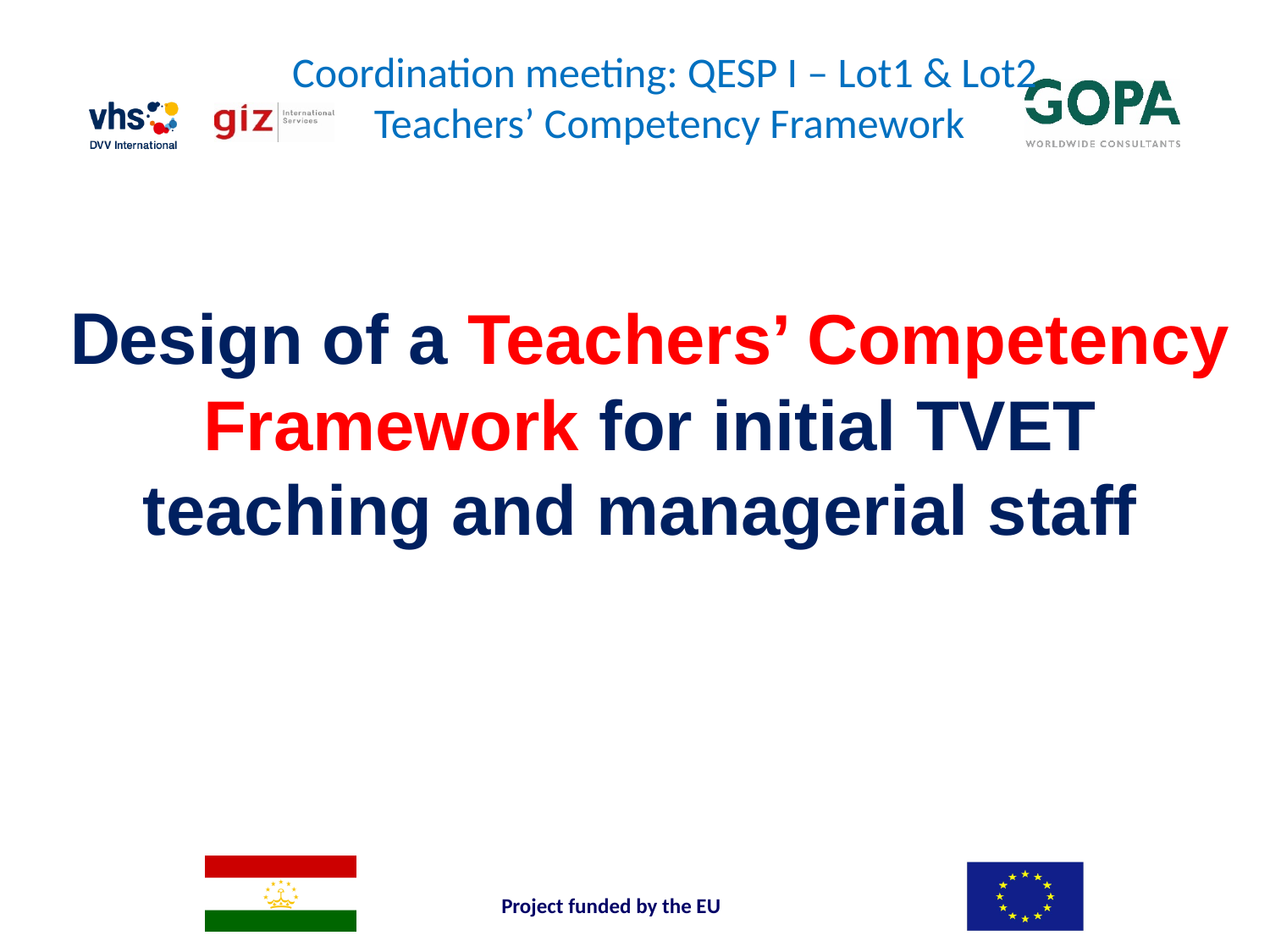

# Coordination meeting: QESP I – Lot1 & Lot2 Teachers’ Competency Framework
Design of a Teachers’ Competency Framework for initial TVET teaching and managerial staff

Project funded by the EU